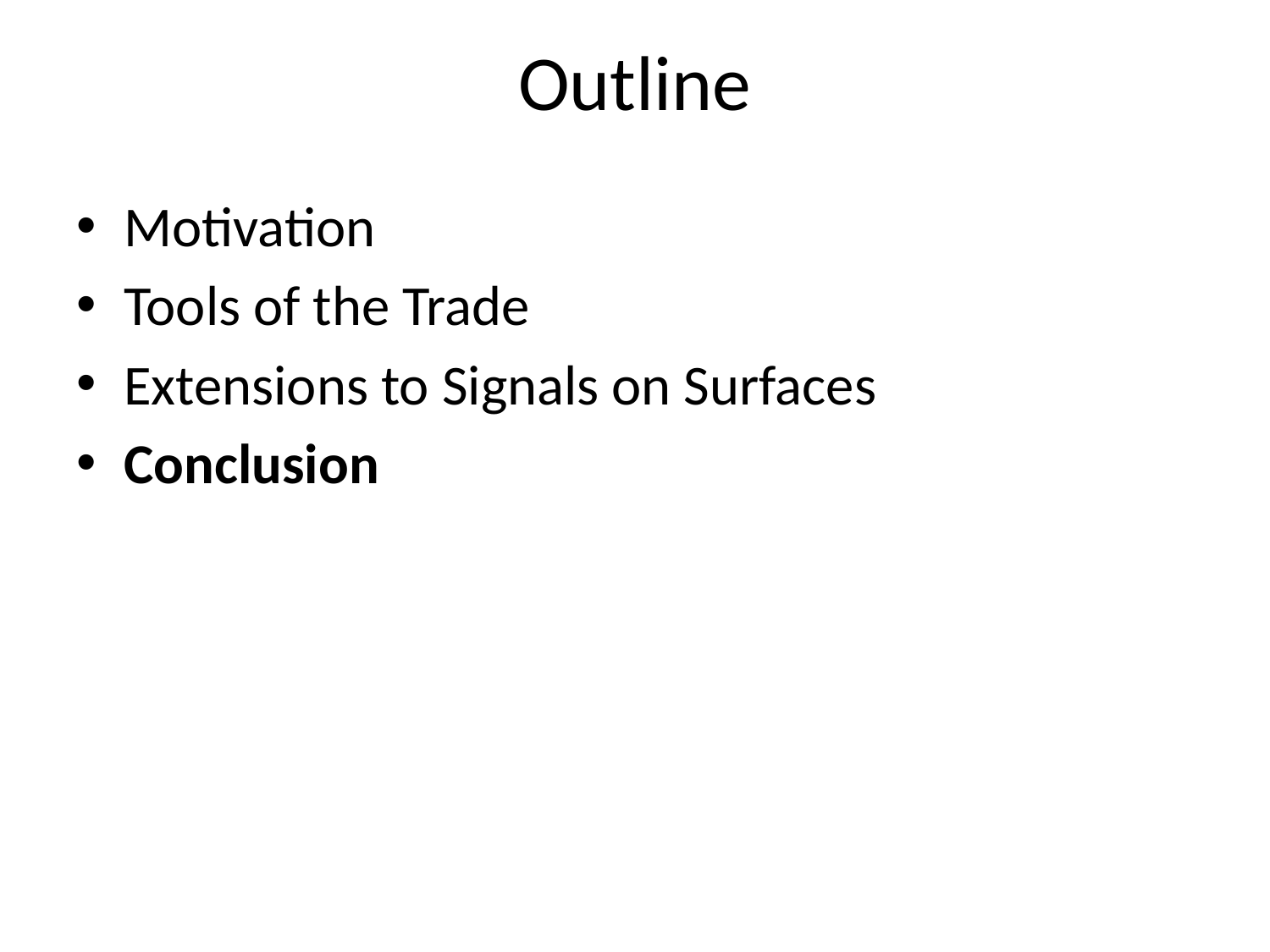

# Outline
Motivation
Tools of the Trade
Extensions to Signals on Surfaces
Conclusion